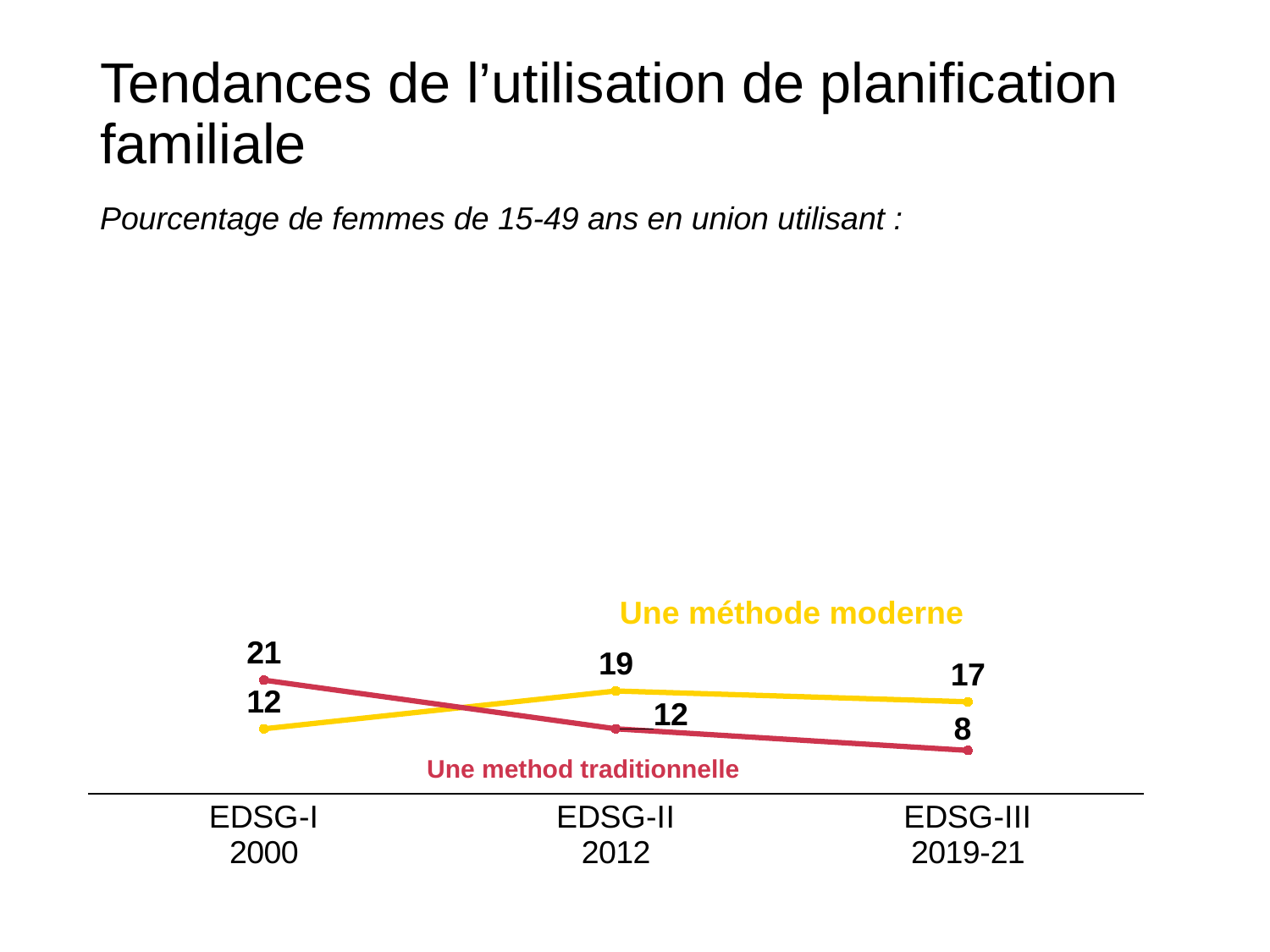

# Tendances de l’utilisation de planification familiale
Pourcentage de femmes de 15-49 ans en union utilisant :

### Chart

| Category | Une méthode moderne | Une méthode traditionnelle |
|---|---|---|
| EDSG-I
2000 | 12.0 | 21.0 |
| EDSG-II
2012 | 19.0 | 12.0 |
| EDSG-III
2019-21 | 17.0 | 8.0 |
Une méthode moderne
Une method traditionnelle